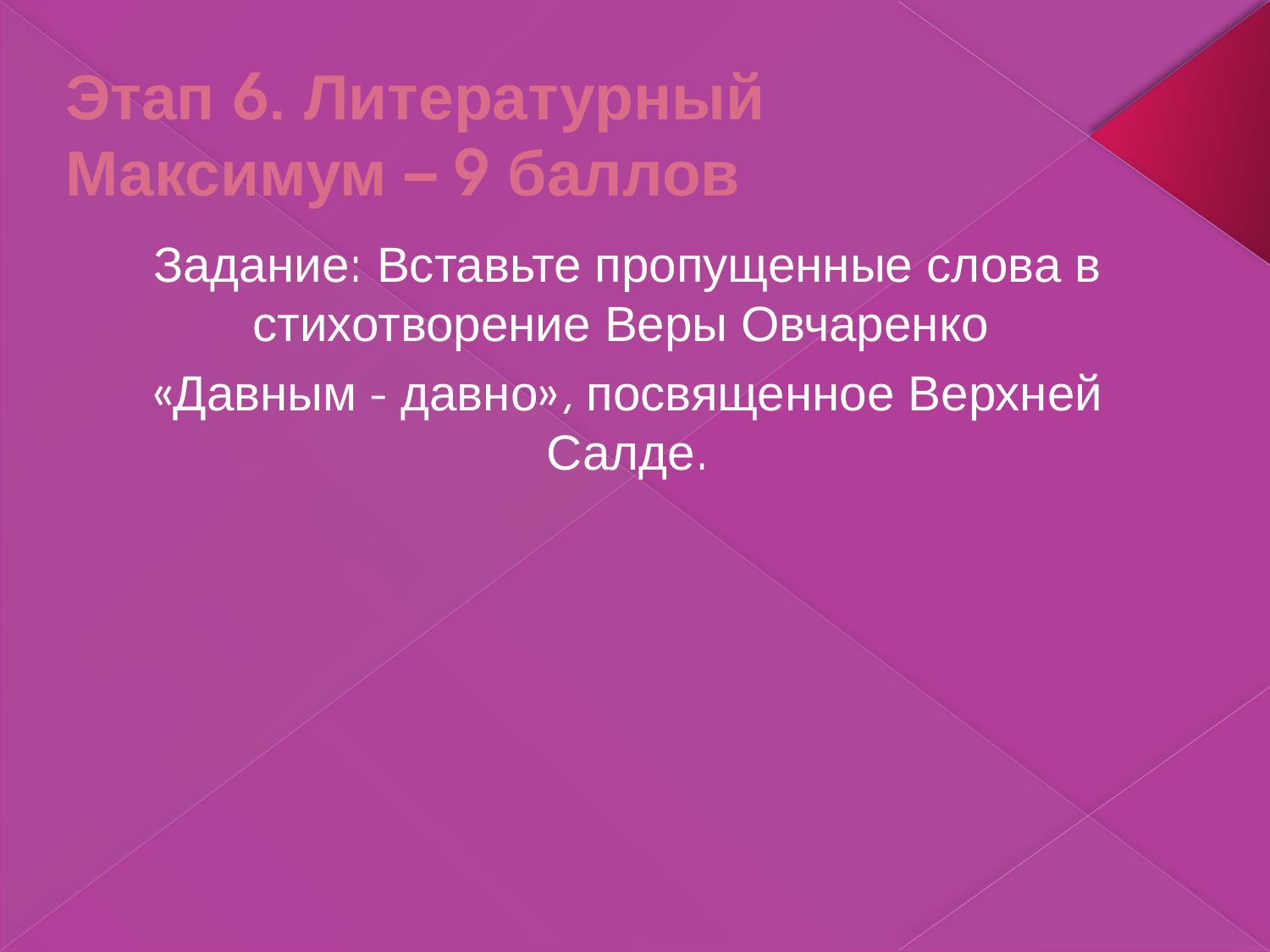

# Этап 6. Литературный Максимум – 9 баллов
Задание: Вставьте пропущенные слова в стихотворение Веры Овчаренко
«Давным - давно», посвященное Верхней Салде.